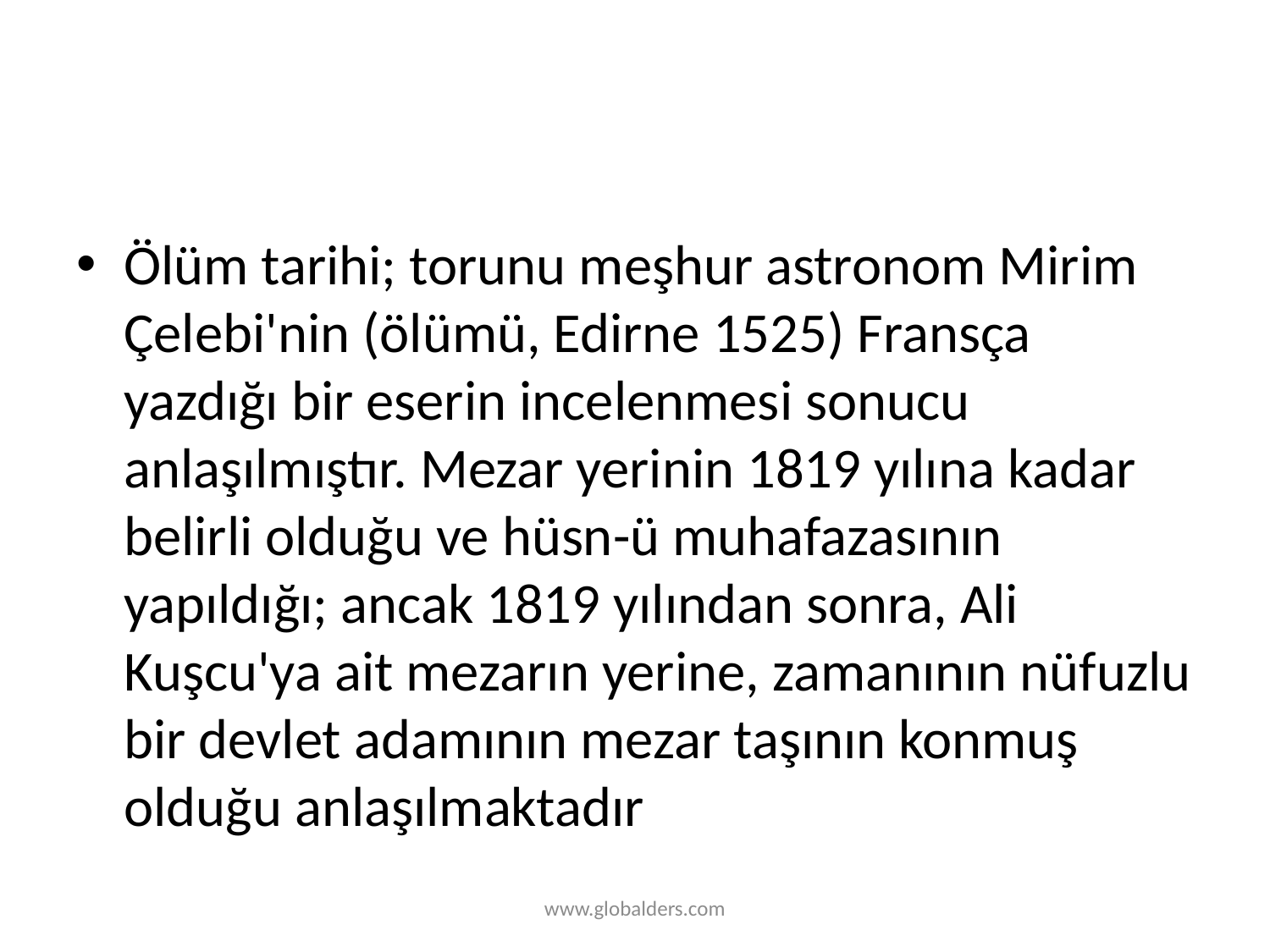

#
Ölüm tarihi; torunu meşhur astronom Mirim Çelebi'nin (ölümü, Edirne 1525) Fransça yazdığı bir eserin incelenmesi sonucu anlaşılmıştır. Mezar yerinin 1819 yılına kadar belirli olduğu ve hüsn-ü muhafazasının yapıldığı; ancak 1819 yılından sonra, Ali Kuşcu'ya ait mezarın yerine, zamanının nüfuzlu bir devlet adamının mezar taşının konmuş olduğu anlaşılmaktadır
www.globalders.com